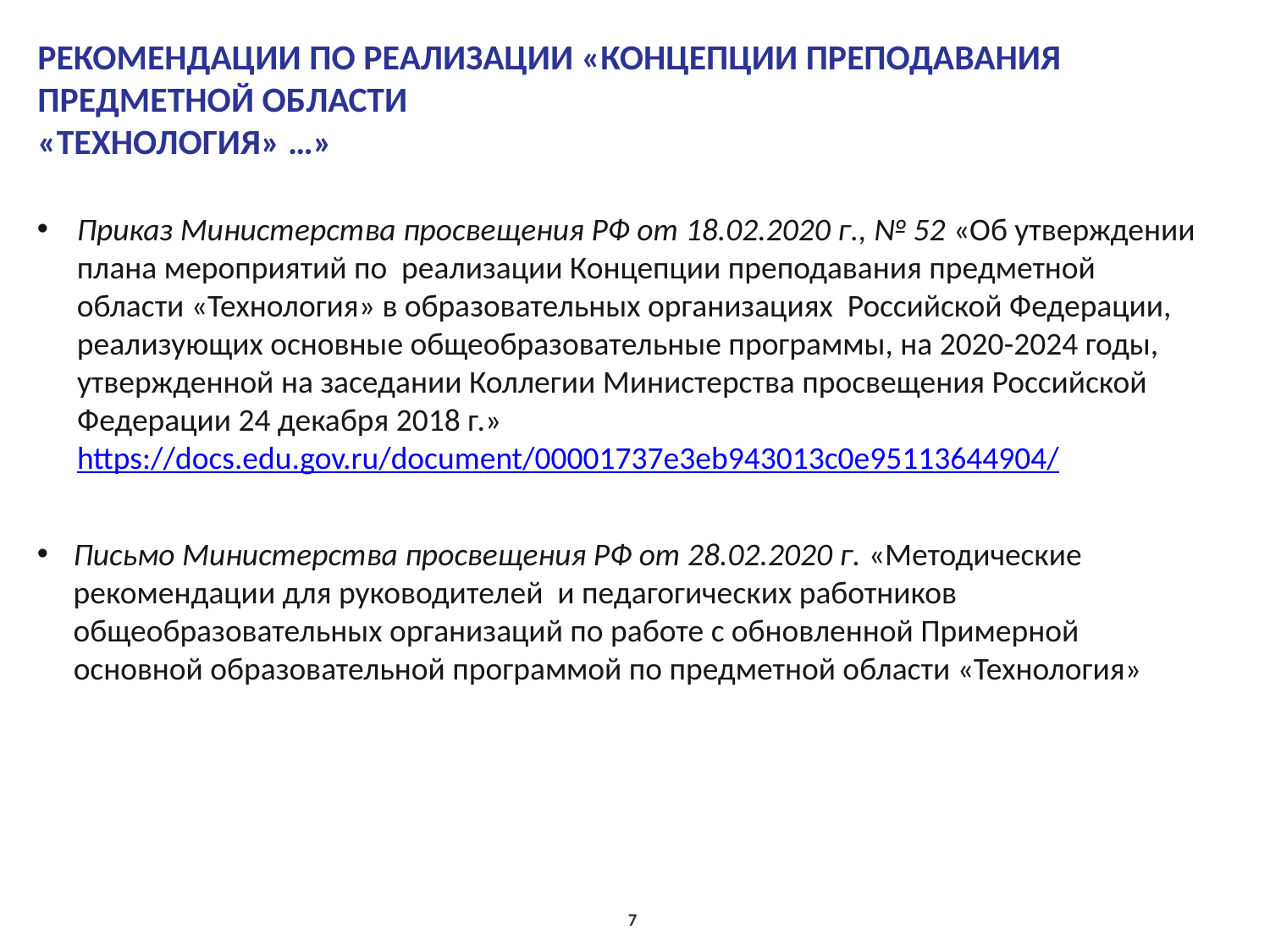

РЕКОМЕНДАЦИИ ПО РЕАЛИЗАЦИИ «КОНЦЕПЦИИ ПРЕПОДАВАНИЯ ПРЕДМЕТНОЙ ОБЛАСТИ
«ТЕХНОЛОГИЯ» …»
Приказ Министерства просвещения РФ от 18.02.2020 г., № 52 «Об утверждении плана мероприятий по  реализации Концепции преподавания предметной области «Технология» в образовательных организациях  Российской Федерации, реализующих основные общеобразовательные программы, на 2020-2024 годы,
утвержденной на заседании Коллегии Министерства просвещения Российской Федерации 24 декабря 2018 г.»  https://docs.edu.gov.ru/document/00001737e3eb943013c0e95113644904/

Письмо Министерства просвещения РФ от 28.02.2020 г. «Методические рекомендации для руководителей  и педагогических работников общеобразовательных организаций по работе с обновленной Примерной
основной образовательной программой по предметной области «Технология»
7